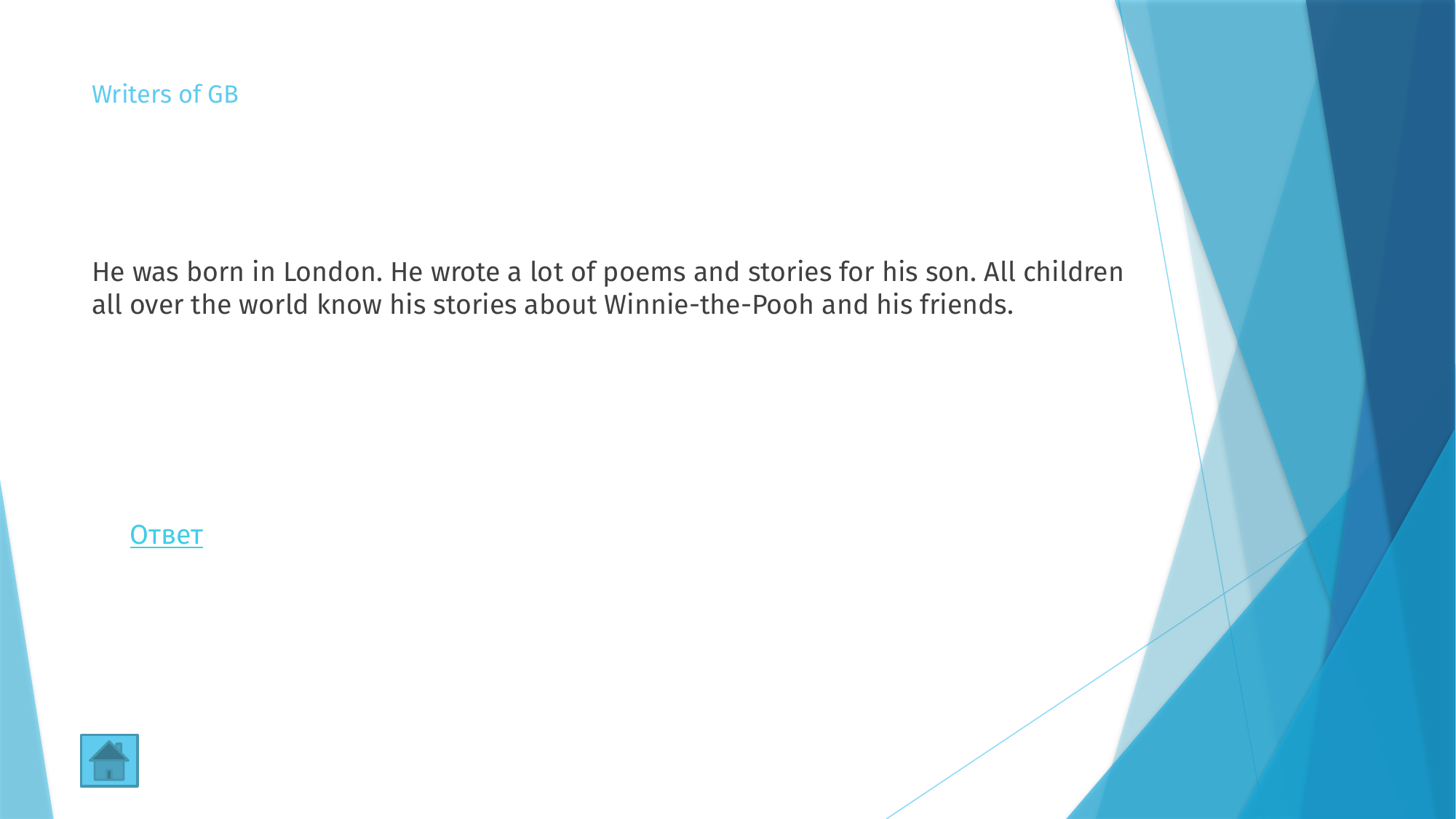

# Writers of GB
He was born in London. He wrote a lot of poems and stories for his son. All children all over the world know his stories about Winnie-the-Pooh and his friends.
Ответ